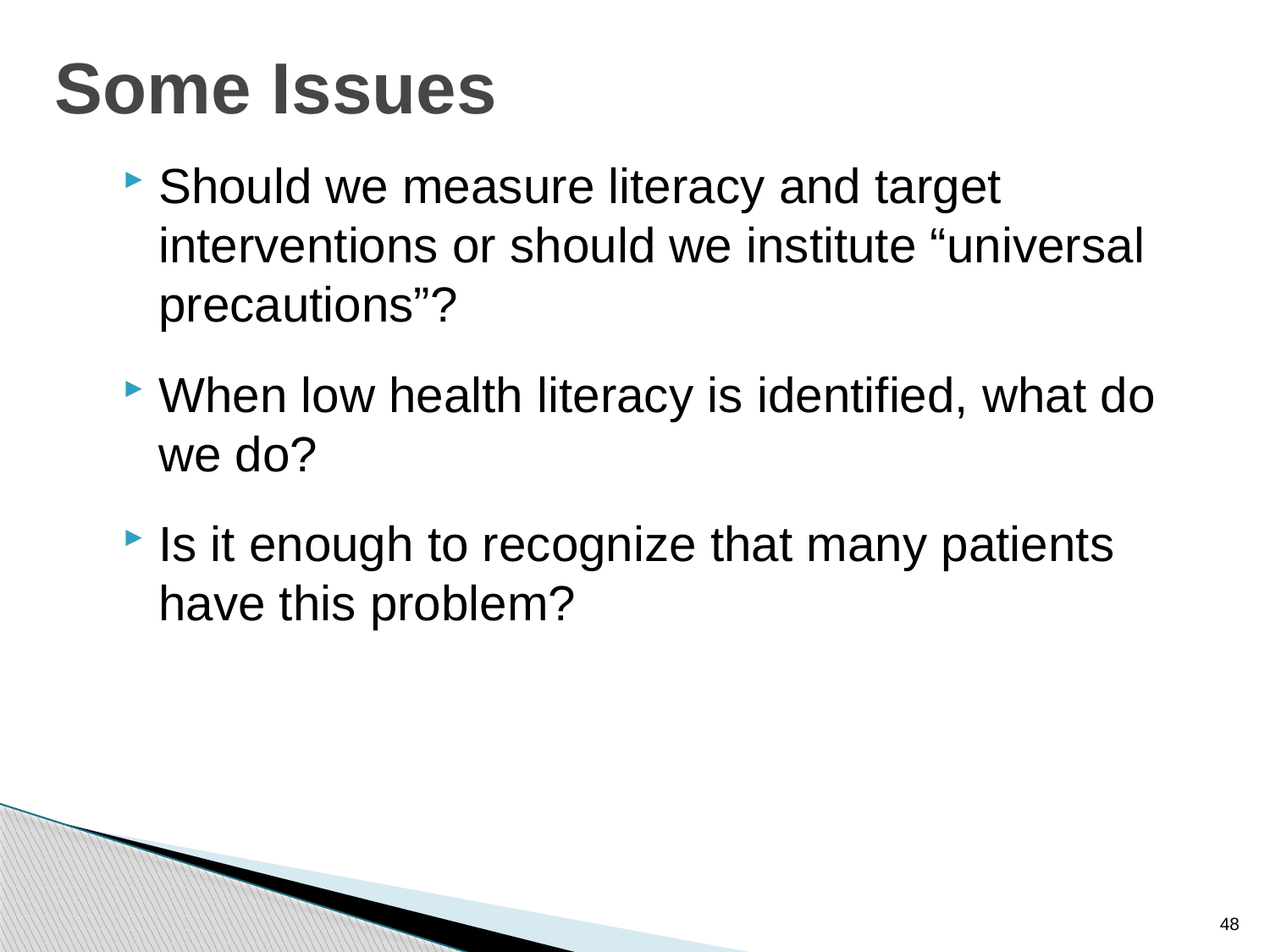

# Some Issues
Should we measure literacy and target interventions or should we institute “universal precautions”?

When low health literacy is identified, what do we do?

Is it enough to recognize that many patients have this problem?
48